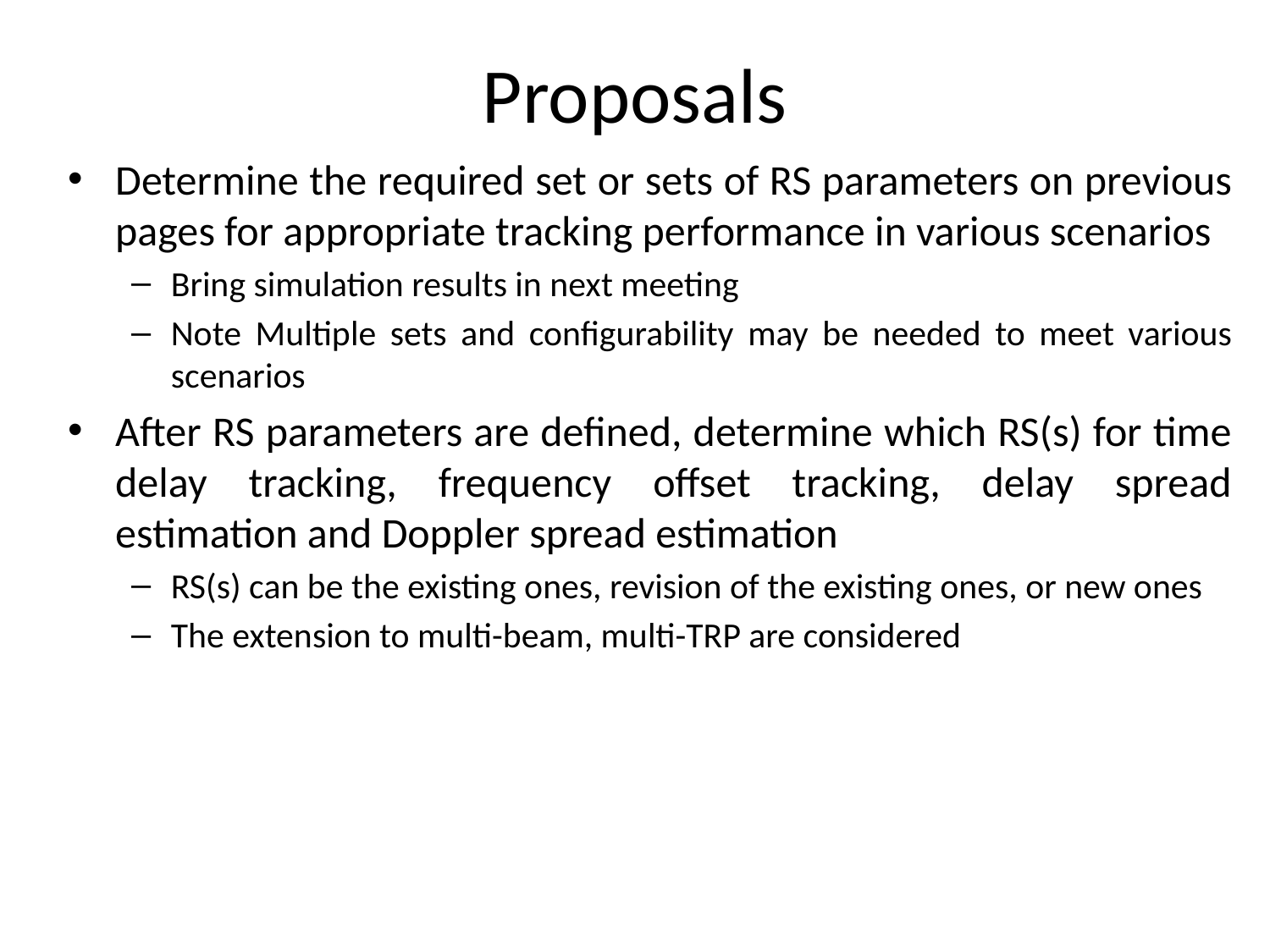

# Proposals
Determine the required set or sets of RS parameters on previous pages for appropriate tracking performance in various scenarios
Bring simulation results in next meeting
Note Multiple sets and configurability may be needed to meet various scenarios
After RS parameters are defined, determine which RS(s) for time delay tracking, frequency offset tracking, delay spread estimation and Doppler spread estimation
RS(s) can be the existing ones, revision of the existing ones, or new ones
The extension to multi-beam, multi-TRP are considered